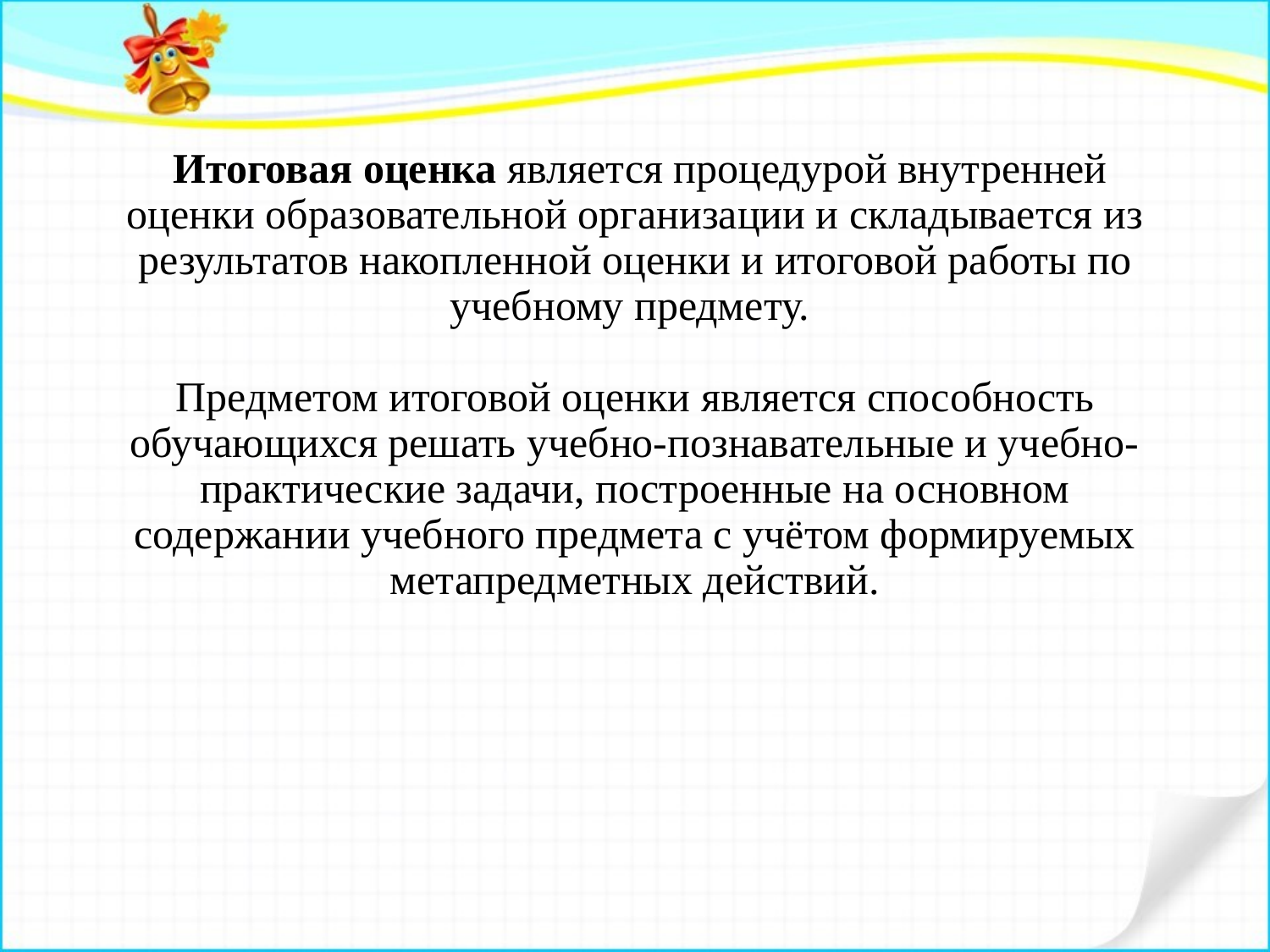

# Итоговая оценка является процедурой внутренней оценки образовательной организации и складывается из результатов накопленной оценки и итоговой работы по учебному предмету. Предметом итоговой оценки является способность обучающихся решать учебно-познавательные и учебно-практические задачи, построенные на основном содержании учебного предмета с учётом формируемых метапредметных действий.